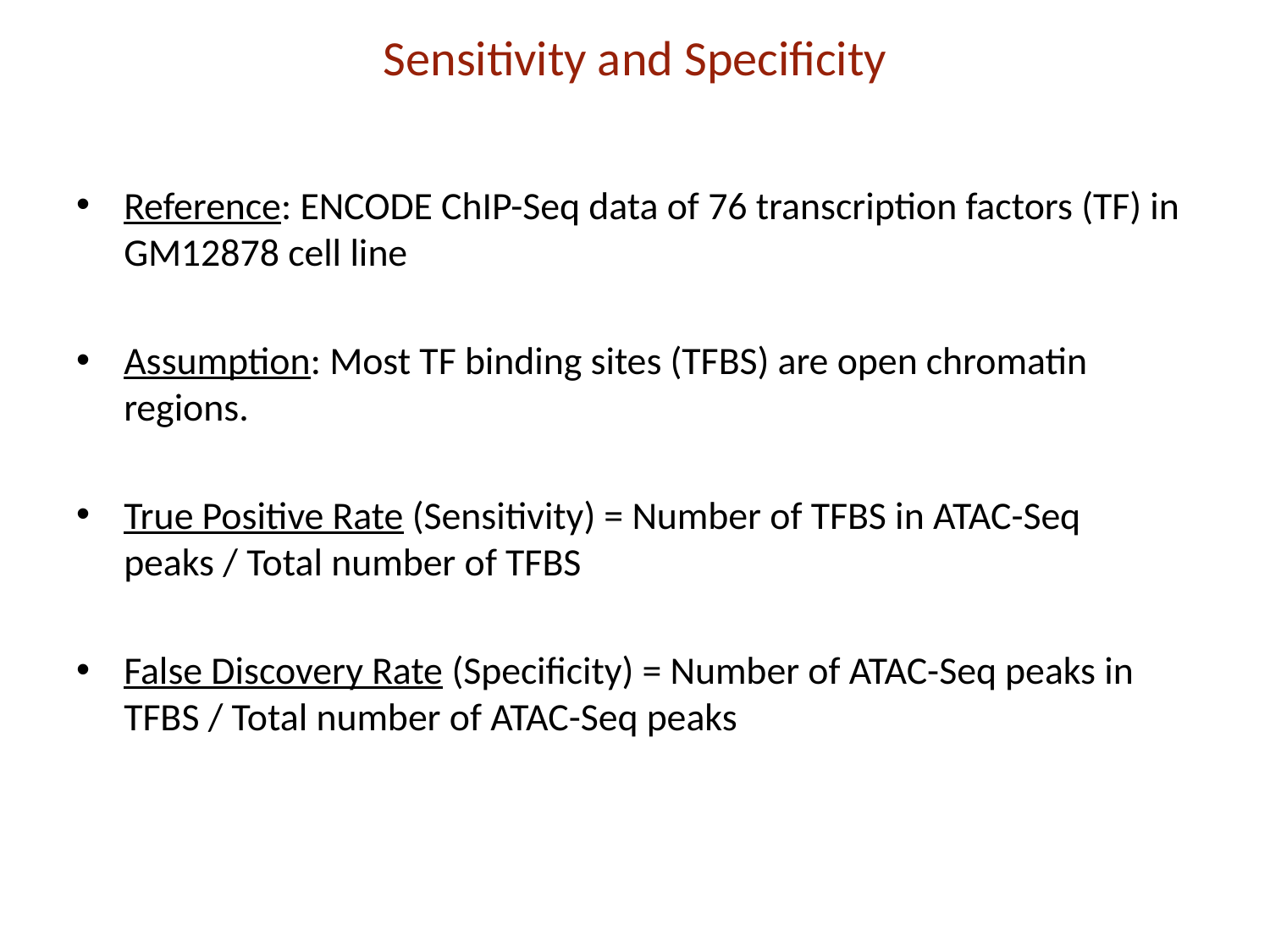

Sensitivity and Specificity

Reference: ENCODE ChIP-Seq data of 76 transcription factors (TF) in GM12878 cell line

Assumption: Most TF binding sites (TFBS) are open chromatin regions.

True Positive Rate (Sensitivity) = Number of TFBS in ATAC-Seq peaks / Total number of TFBS

False Discovery Rate (Specificity) = Number of ATAC-Seq peaks in TFBS / Total number of ATAC-Seq peaks